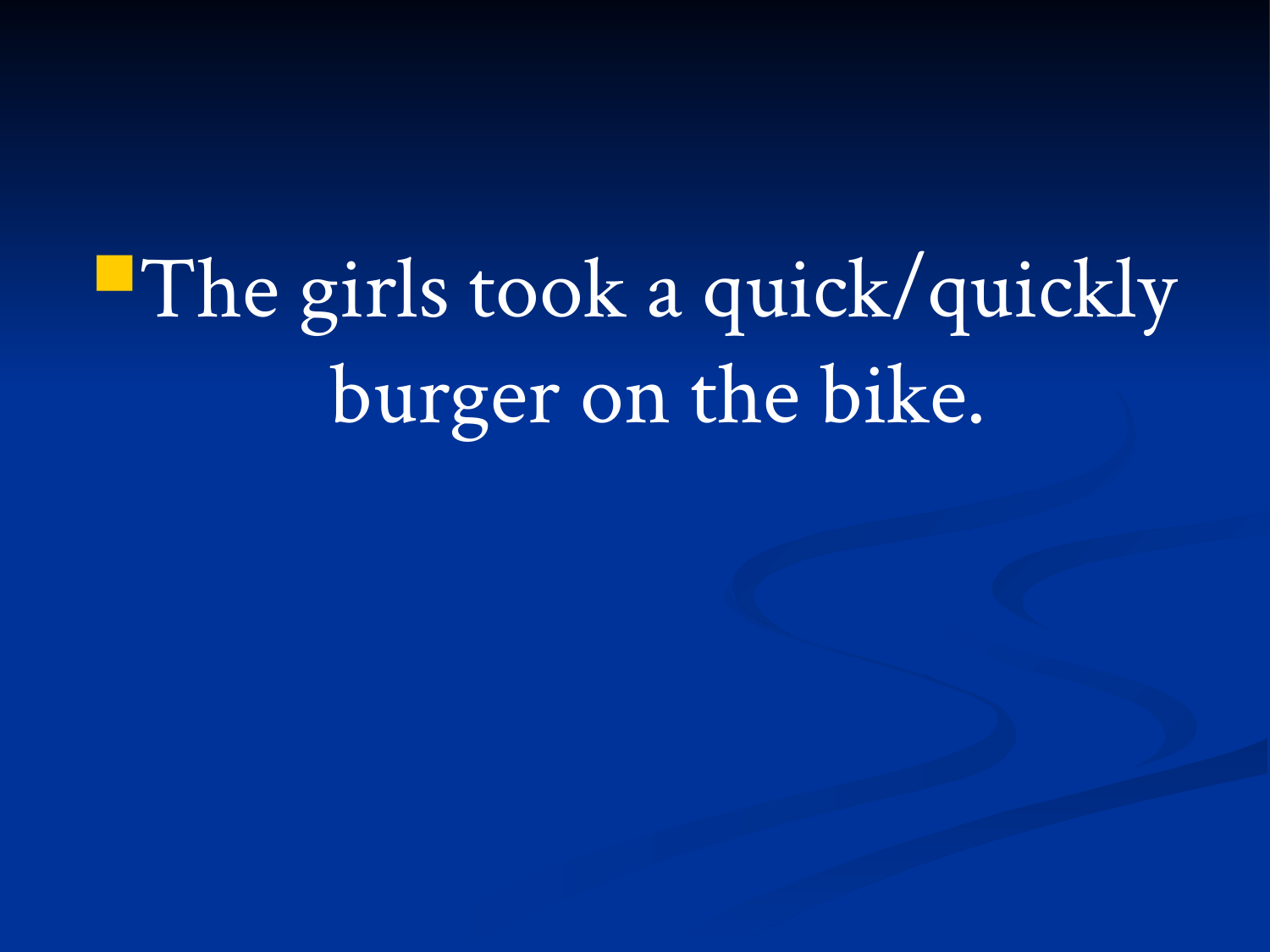

#
The girls took a quick/quickly burger on the bike.